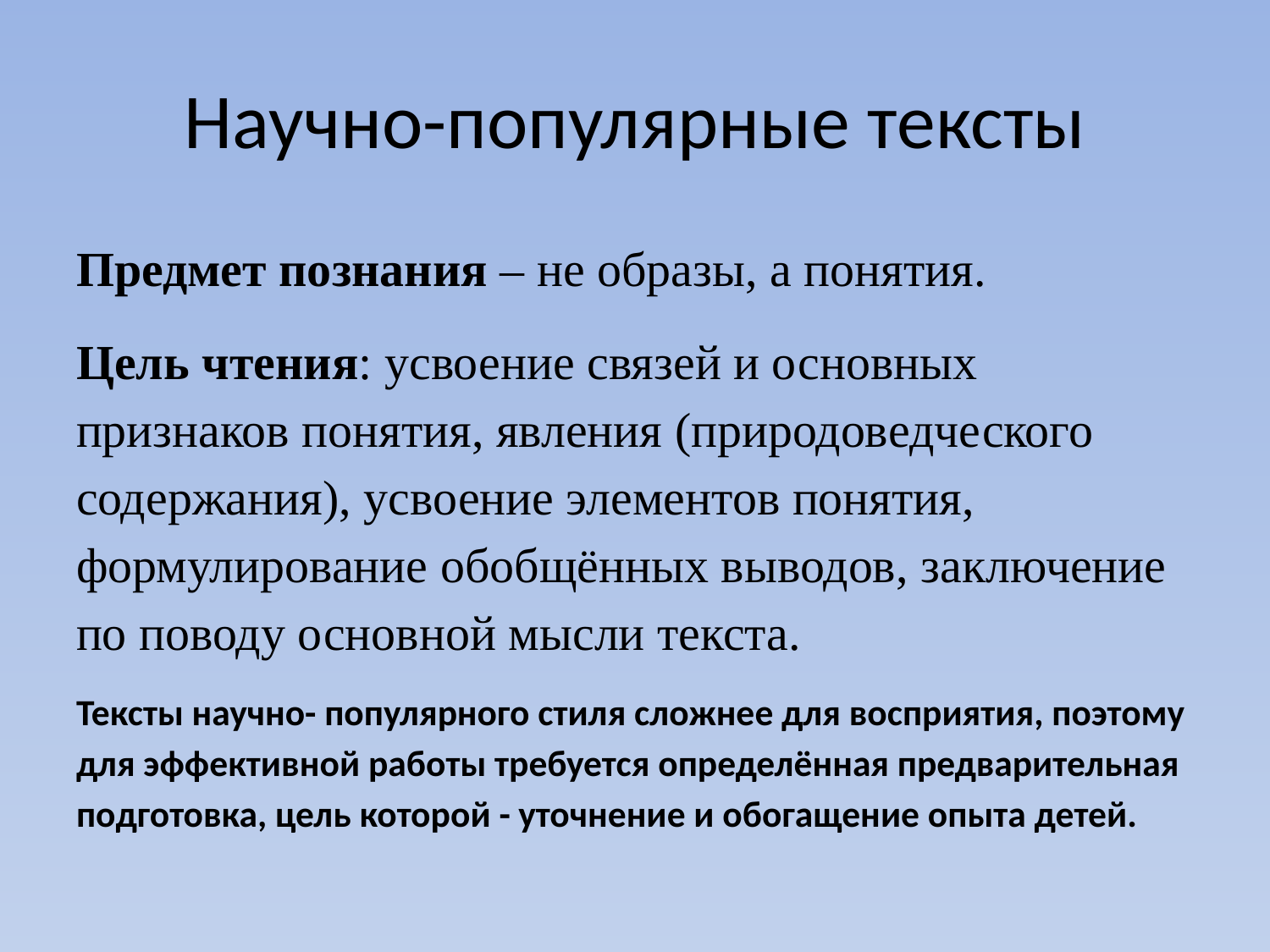

# Научно-популярные тексты
Предмет познания – не образы, а понятия.
Цель чтения: усвоение связей и основных признаков понятия, явления (природоведческого содержания), усвоение элементов понятия, формулирова­ние обобщённых выводов, заклю­чение по поводу основной мысли текста.
Тексты научно- популярного стиля сложнее для восприятия, поэтому для эффектив­ной работы требуется определённая предварительная подготовка, цель которой - уточнение и обогащение опыта детей.